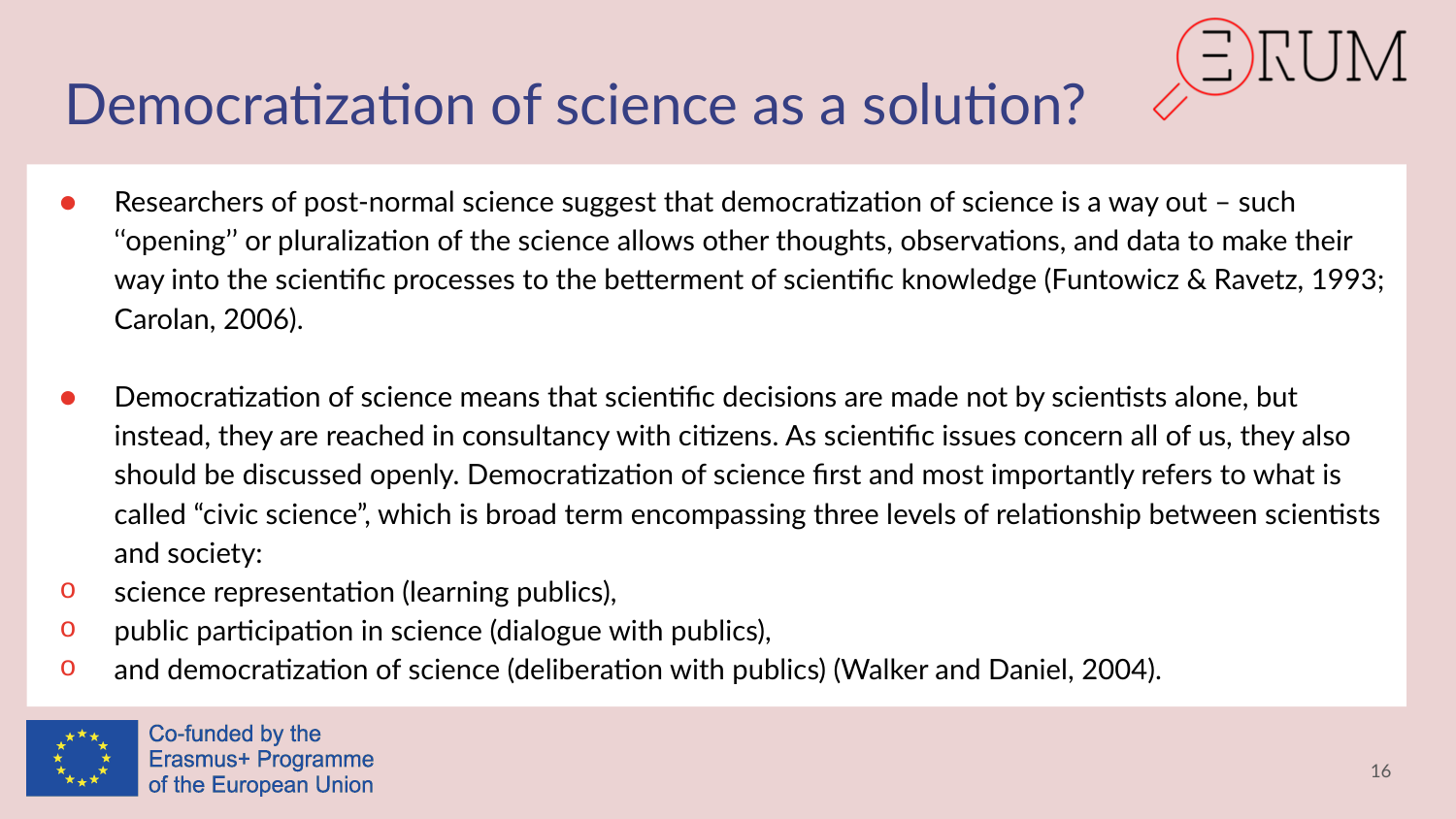

# Democratization of science as a solution?
Researchers of post-normal science suggest that democratization of science is a way out – such ‘‘opening’’ or pluralization of the science allows other thoughts, observations, and data to make their way into the scientific processes to the betterment of scientific knowledge (Funtowicz & Ravetz, 1993; Carolan, 2006).

Democratization of science means that scientific decisions are made not by scientists alone, but instead, they are reached in consultancy with citizens. As scientific issues concern all of us, they also should be discussed openly. Democratization of science first and most importantly refers to what is called “civic science”, which is broad term encompassing three levels of relationship between scientists and society:
science representation (learning publics),
public participation in science (dialogue with publics),
and democratization of science (deliberation with publics) (Walker and Daniel, 2004).

16